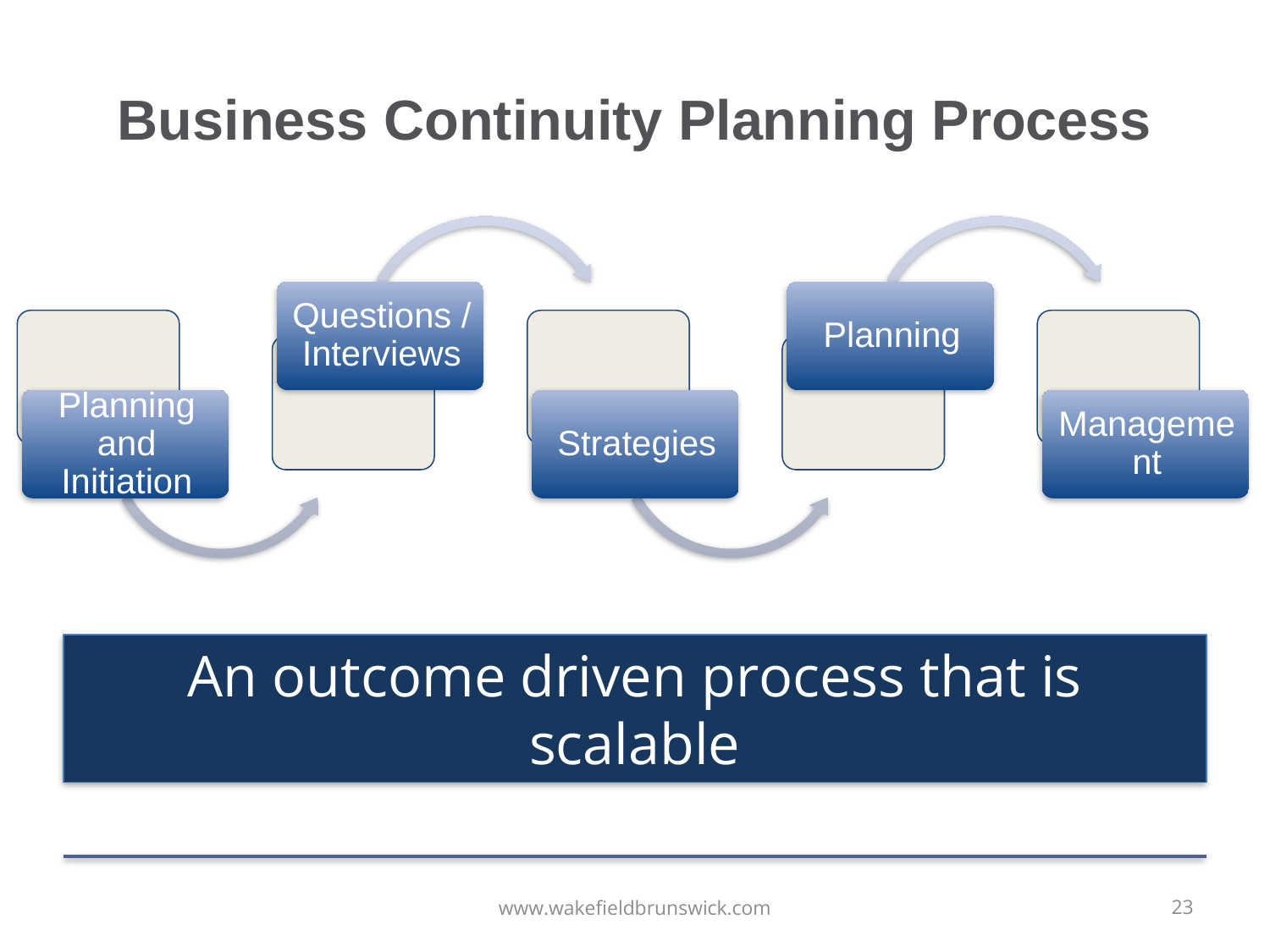

Business Continuity Planning Process
Planning and Initiation
Questions / Interviews
Strategies
Planning
Management
An outcome driven process that is scalable
www.wakefieldbrunswick.com
23